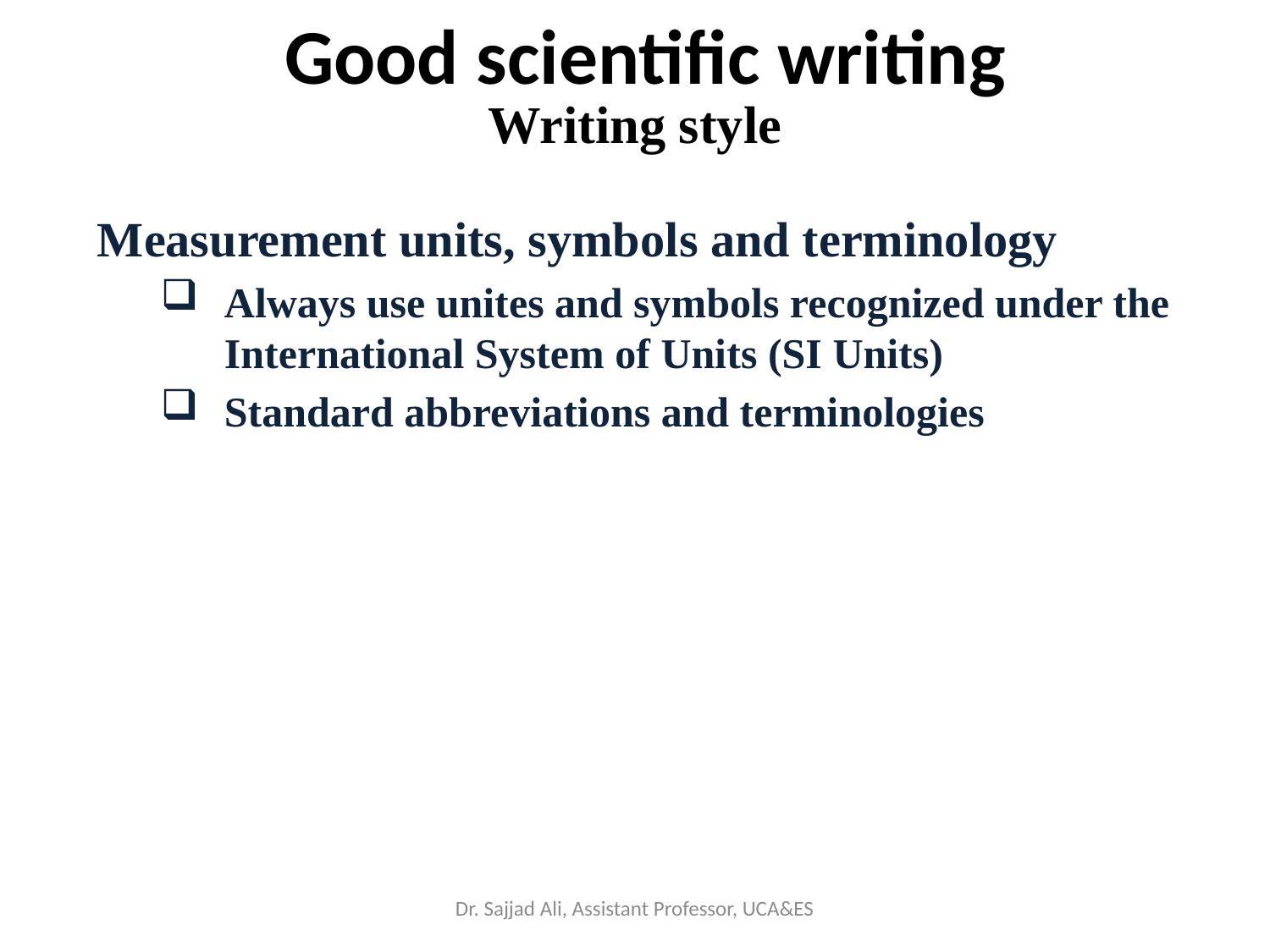

Good scientific writing
Writing style
Measurement units, symbols and terminology
Always use unites and symbols recognized under the International System of Units (SI Units)
Standard abbreviations and terminologies
Dr. Sajjad Ali, Assistant Professor, UCA&ES